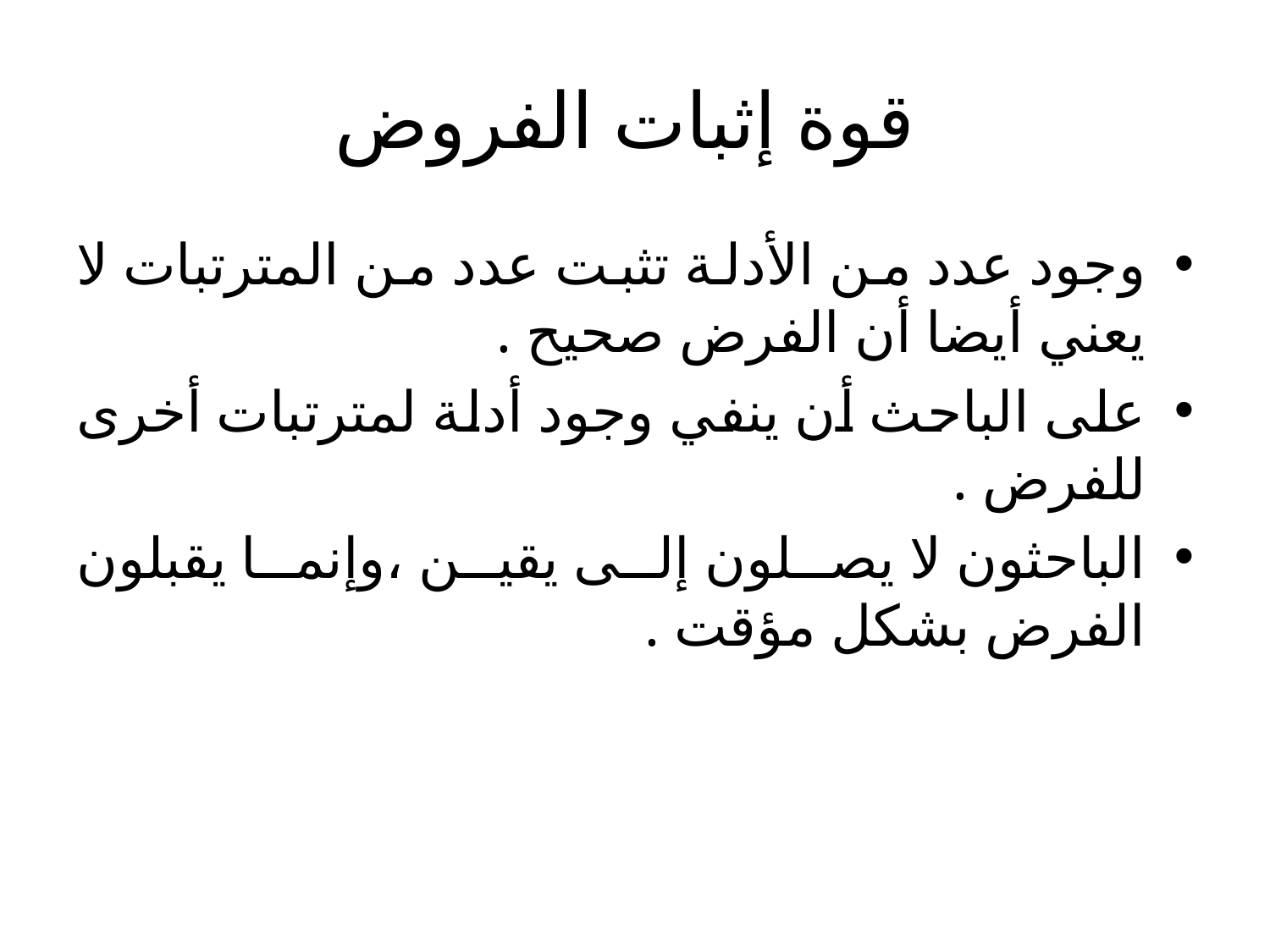

# قوة إثبات الفروض
وجود عدد من الأدلة تثبت عدد من المترتبات لا يعني أيضا أن الفرض صحيح .
على الباحث أن ينفي وجود أدلة لمترتبات أخرى للفرض .
الباحثون لا يصلون إلى يقين ،وإنما يقبلون الفرض بشكل مؤقت .